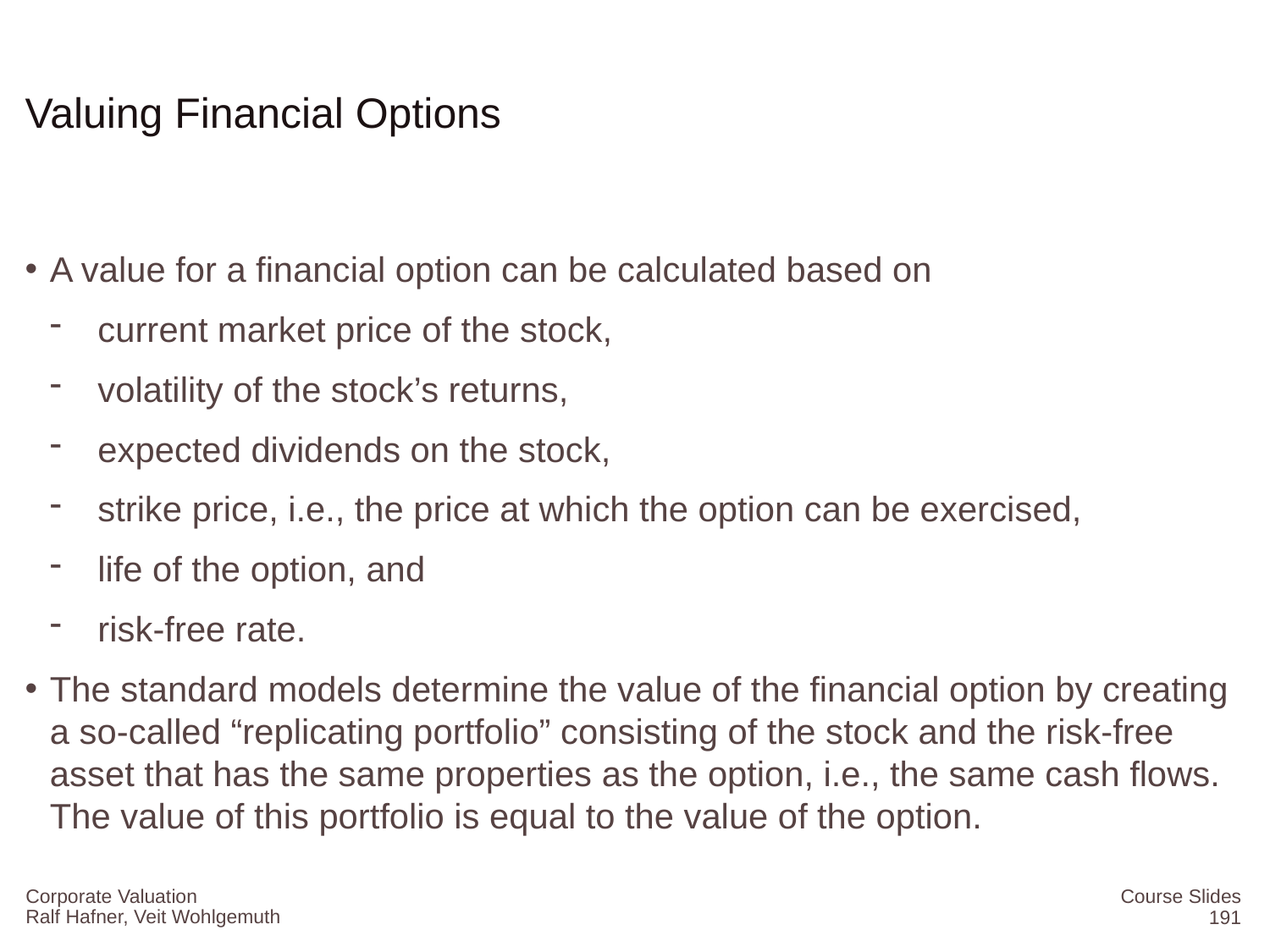

# Valuing Financial Options
A value for a financial option can be calculated based on
current market price of the stock,
volatility of the stock’s returns,
expected dividends on the stock,
strike price, i.e., the price at which the option can be exercised,
life of the option, and
risk-free rate.
The standard models determine the value of the financial option by creating a so-called “replicating portfolio” consisting of the stock and the risk-free asset that has the same properties as the option, i.e., the same cash flows. The value of this portfolio is equal to the value of the option.
Corporate Valuation
Course Slides
191